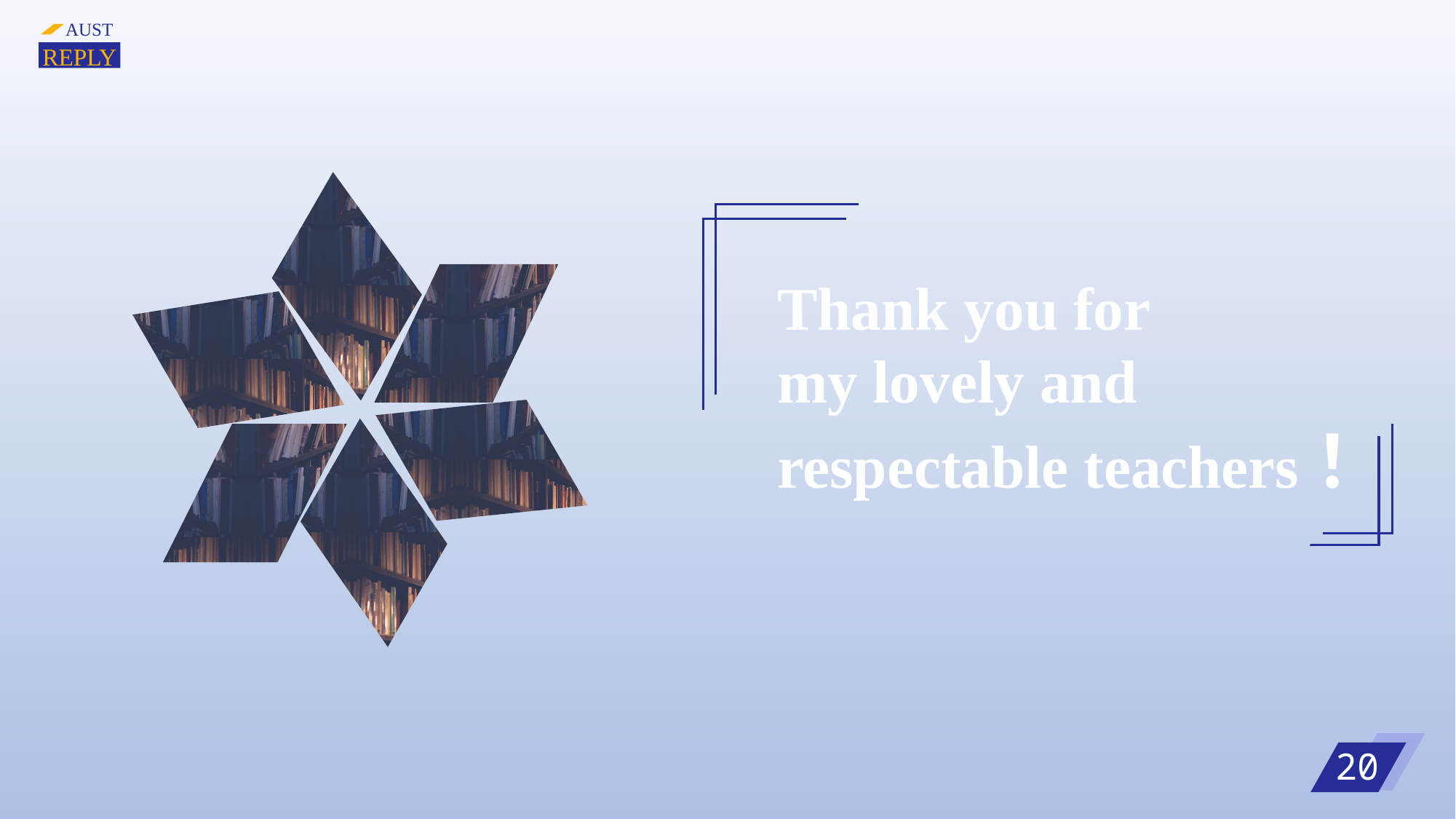

AUST

REPLY

Thank you for
my lovely and
respectable teachers！

20